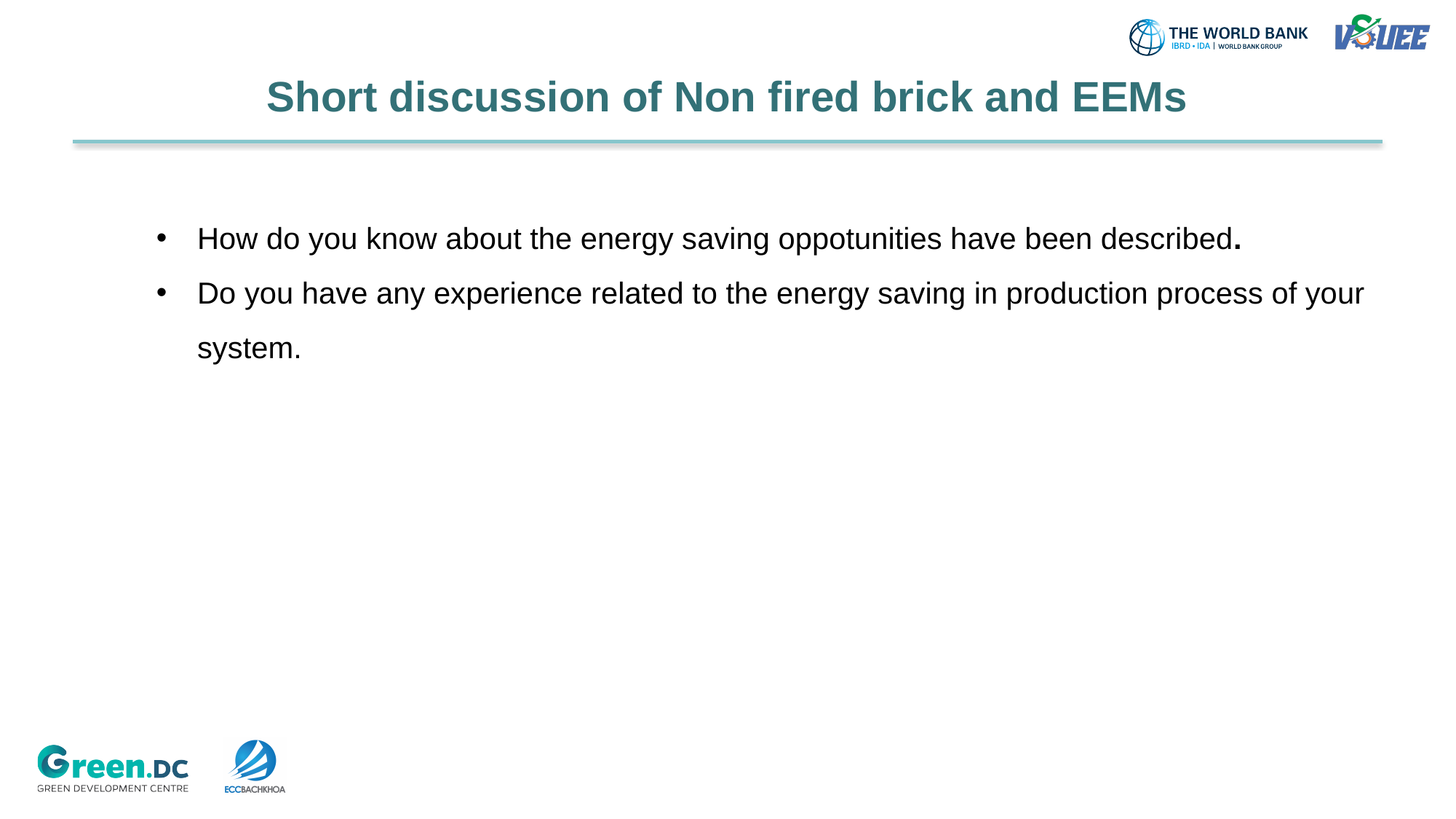

# Short discussion of Non fired brick and EEMs
How do you know about the energy saving oppotunities have been described.
Do you have any experience related to the energy saving in production process of your system.